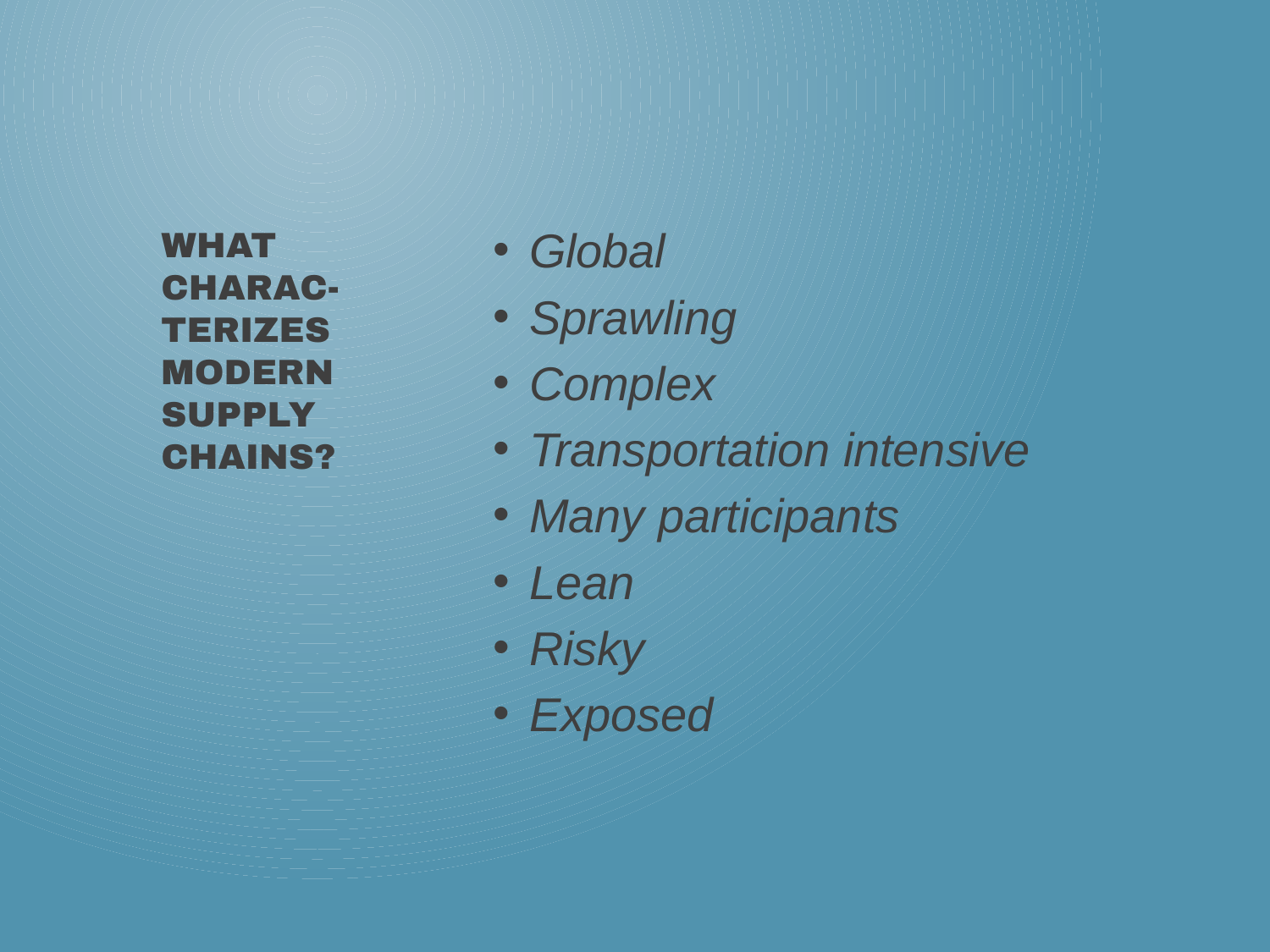

Global
Sprawling
Complex
Transportation intensive
Many participants
Lean
Risky
Exposed
# What charac-terizes modern supply chains?